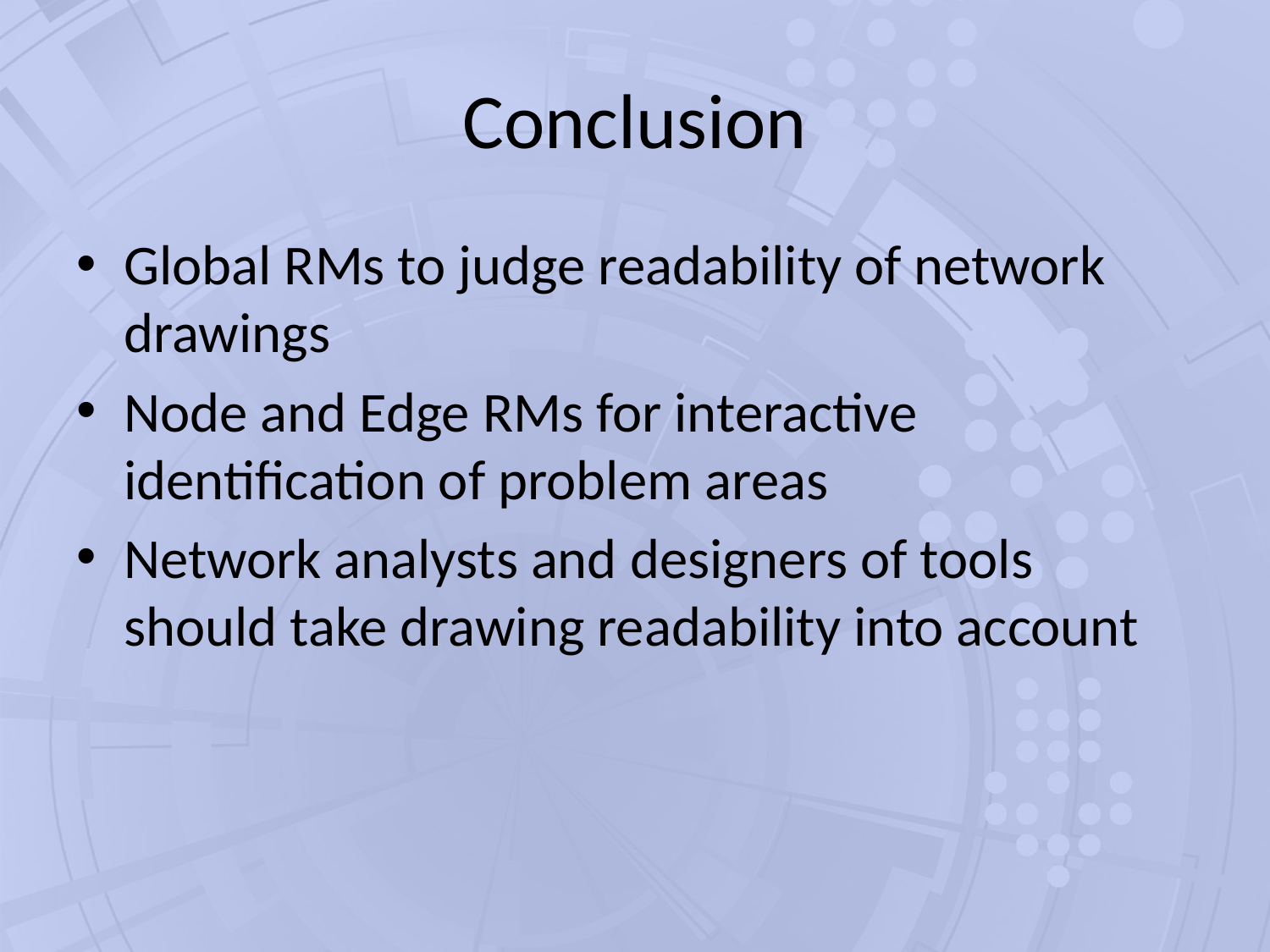

# Conclusion
Global RMs to judge readability of network drawings
Node and Edge RMs for interactive identification of problem areas
Network analysts and designers of tools  should take drawing readability into account